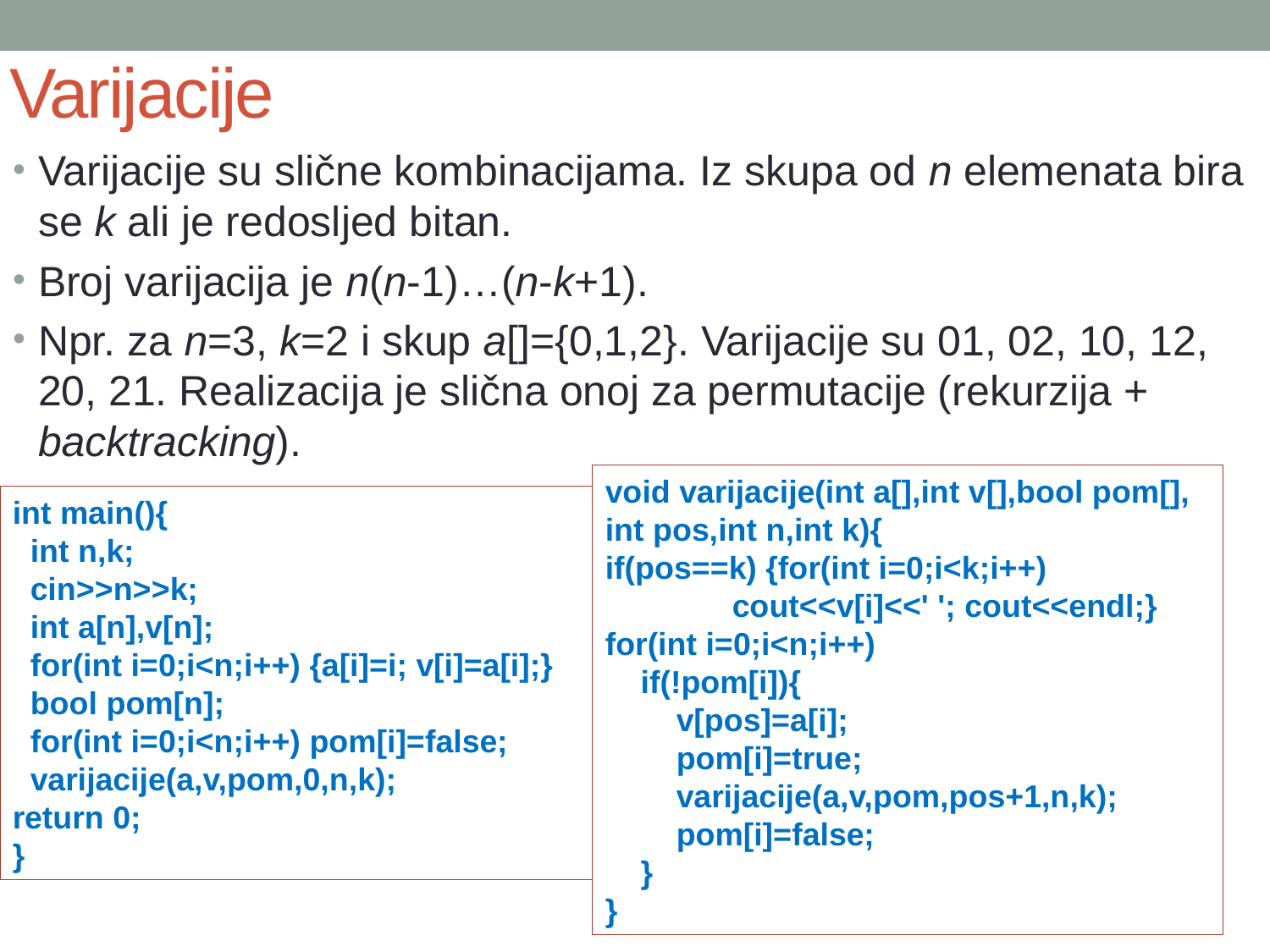

# Varijacije
Varijacije su slične kombinacijama. Iz skupa od n elemenata bira se k ali je redosljed bitan.
Broj varijacija je n(n-1)…(n-k+1).
Npr. za n=3, k=2 i skup a[]={0,1,2}. Varijacije su 01, 02, 10, 12, 20, 21. Realizacija je slična onoj za permutacije (rekurzija + backtracking).
void varijacije(int a[],int v[],bool pom[],
int pos,int n,int k){
if(pos==k) {for(int i=0;i<k;i++)
	cout<<v[i]<<' '; cout<<endl;}
for(int i=0;i<n;i++)
    if(!pom[i]){
        v[pos]=a[i];
        pom[i]=true;
        varijacije(a,v,pom,pos+1,n,k);
        pom[i]=false;
    }
}
int main(){
  int n,k;
  cin>>n>>k;
  int a[n],v[n];
  for(int i=0;i<n;i++) {a[i]=i; v[i]=a[i];}
  bool pom[n];
  for(int i=0;i<n;i++) pom[i]=false;
  varijacije(a,v,pom,0,n,k);
return 0;
}